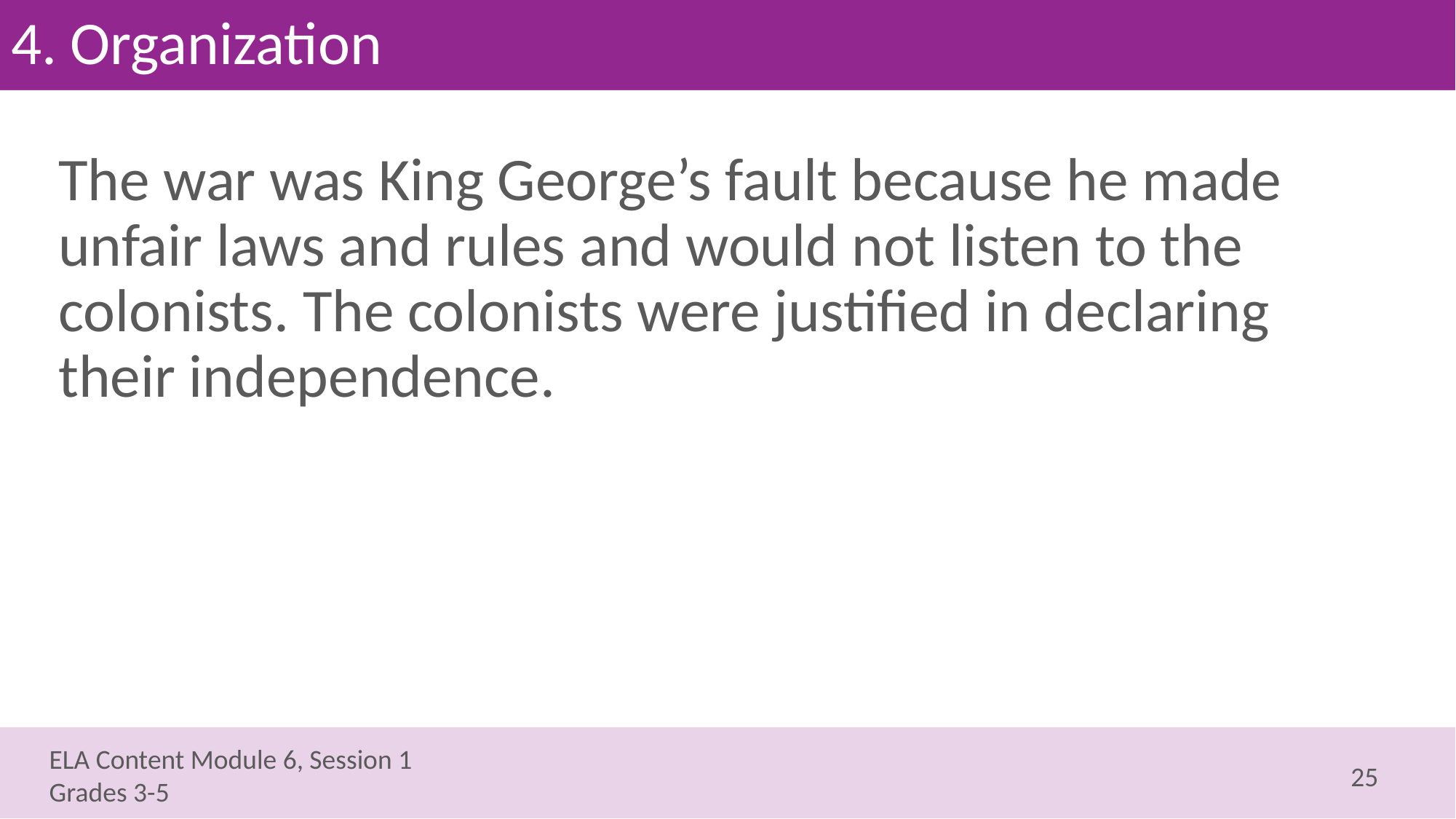

# 4. Organization
The war was King George’s fault because he made unfair laws and rules and would not listen to the colonists. The colonists were justified in declaring their independence.

25